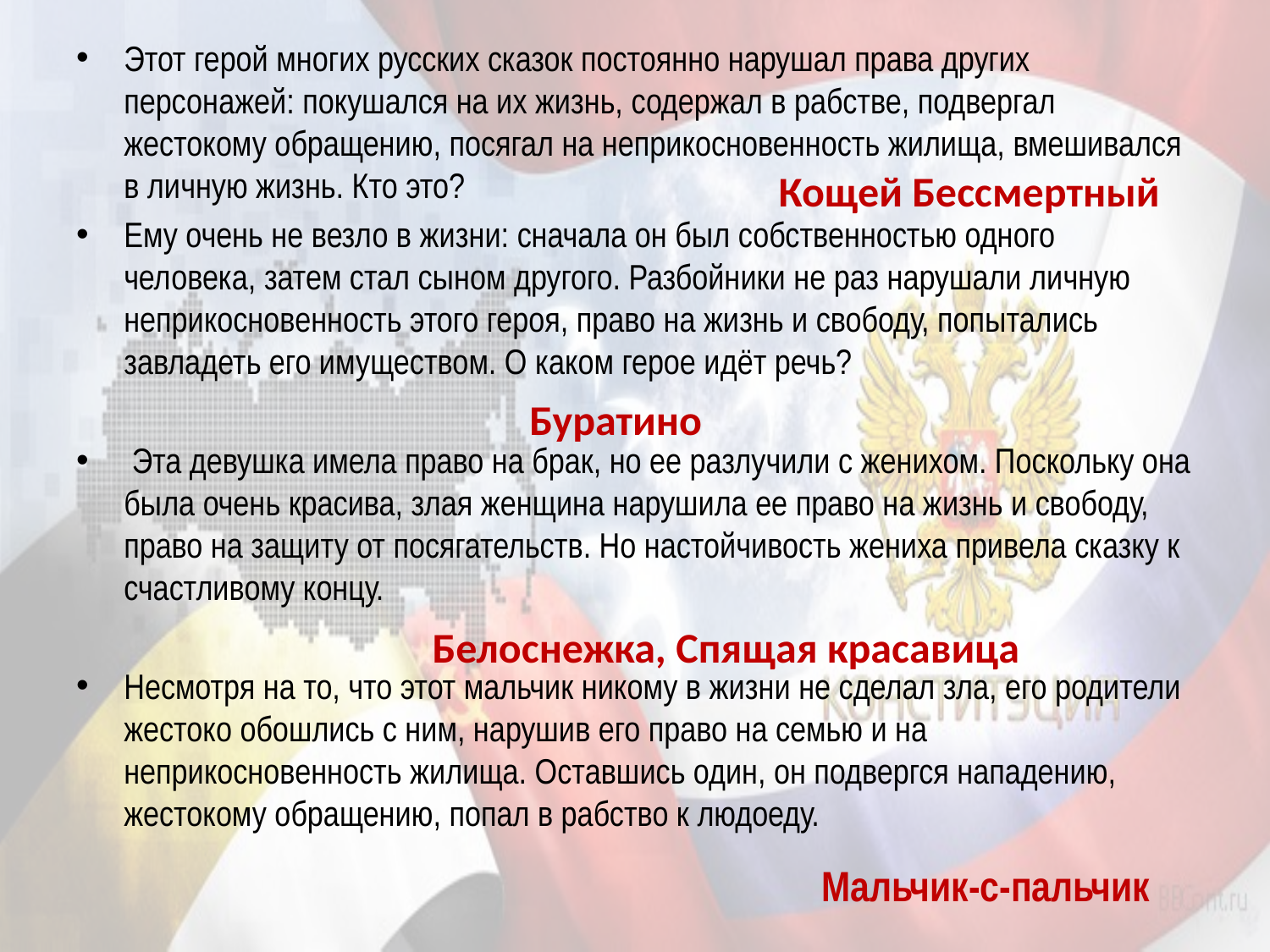

Этот герой многих русских сказок постоянно нарушал права других персонажей: покушался на их жизнь, содержал в рабстве, подвергал жестокому обращению, посягал на неприкосновенность жилища, вмешивался в личную жизнь. Кто это?
Ему очень не везло в жизни: сначала он был собственностью одного человека, затем стал сыном другого. Разбойники не раз нарушали личную неприкосновенность этого героя, право на жизнь и свободу, попытались завладеть его имуществом. О каком герое идёт речь?

 Эта девушка имела право на брак, но ее разлучили с женихом. Поскольку она была очень красива, злая женщина нарушила ее право на жизнь и свободу, право на защиту от посягательств. Но настойчивость жениха привела сказку к счастливому концу.

Несмотря на то, что этот мальчик никому в жизни не сделал зла, его родители жестоко обошлись с ним, нарушив его право на семью и на неприкосновенность жилища. Оставшись один, он подвергся нападению, жестокому обращению, попал в рабство к людоеду.

Кощей Бессмертный
Буратино
Белоснежка, Спящая красавица
Мальчик-с-пальчик